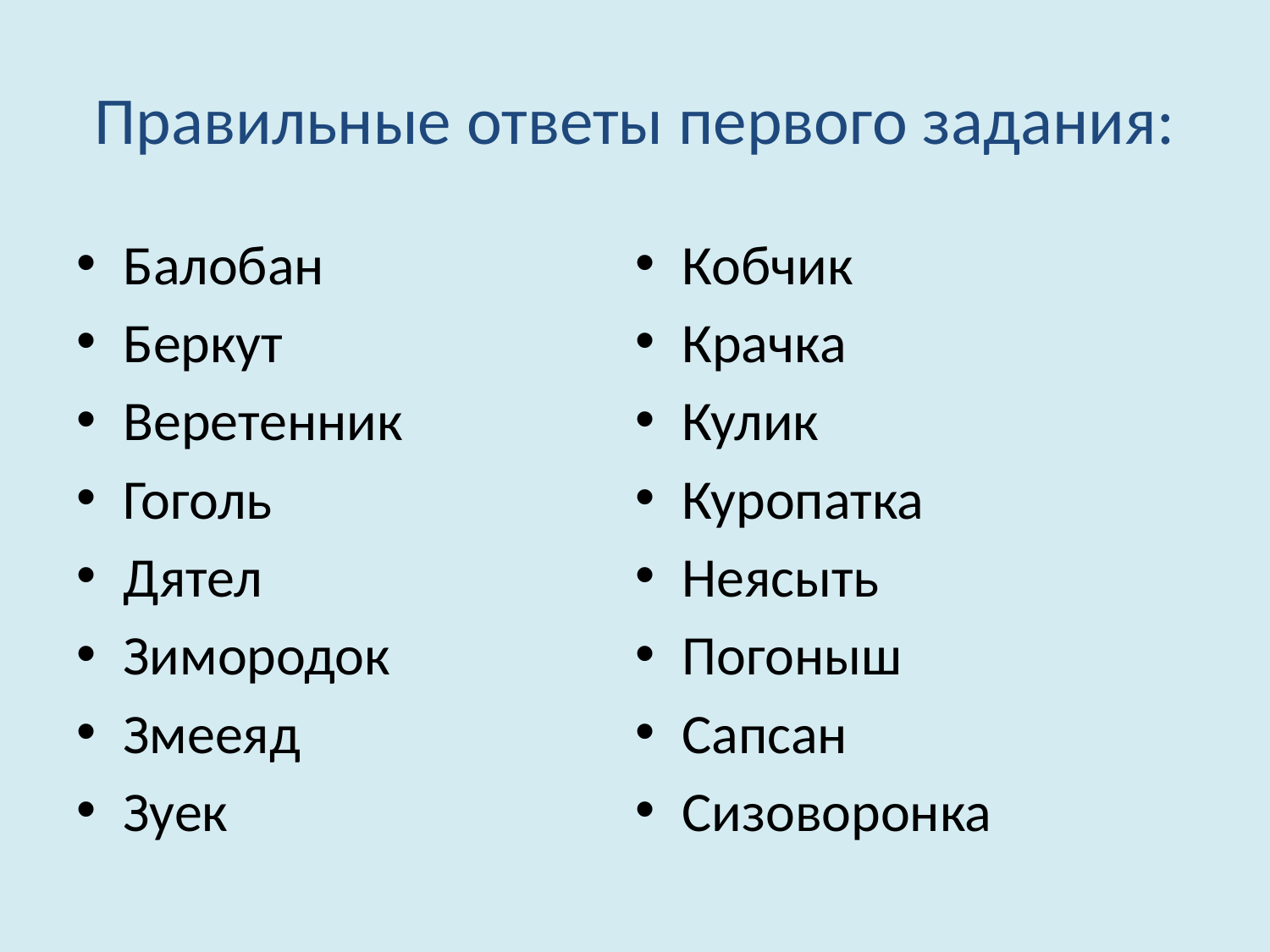

# Правильные ответы первого задания:
Балобан
Беркут
Веретенник
Гоголь
Дятел
Зимородок
Змееяд
Зуек
Кобчик
Крачка
Кулик
Куропатка
Неясыть
Погоныш
Сапсан
Сизоворонка